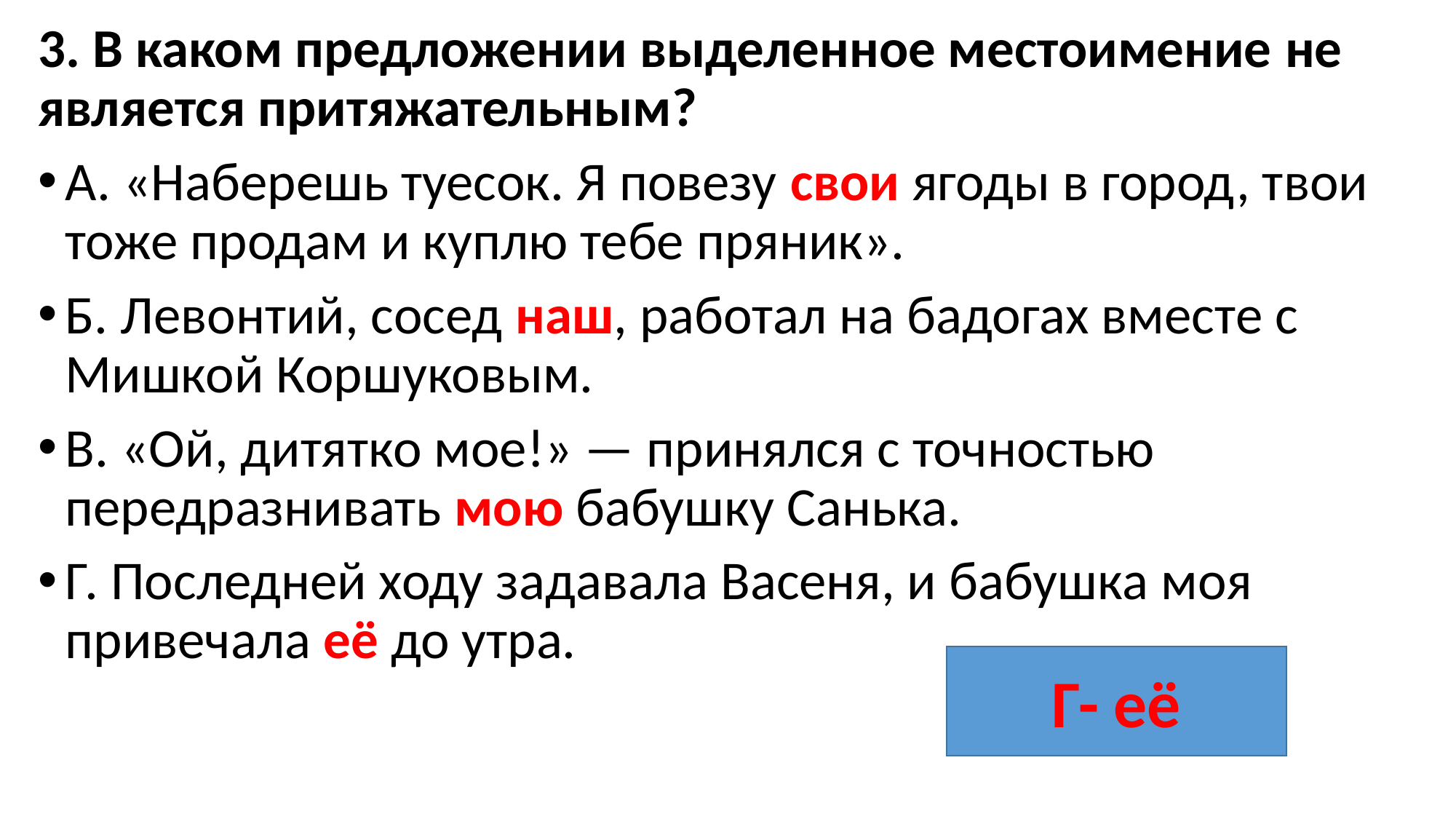

3. В каком предложении выделенное местоимение не является притяжательным?
А. «Наберешь туесок. Я повезу свои ягоды в город, твои тоже продам и куплю тебе пряник».
Б. Левонтий, сосед наш, работал на бадогах вместе с Мишкой Коршуковым.
В. «Ой, дитятко мое!» — принялся с точностью передразнивать мою бабушку Санька.
Г. Последней ходу задавала Васеня, и бабушка моя привечала её до утра.

#
Г- её